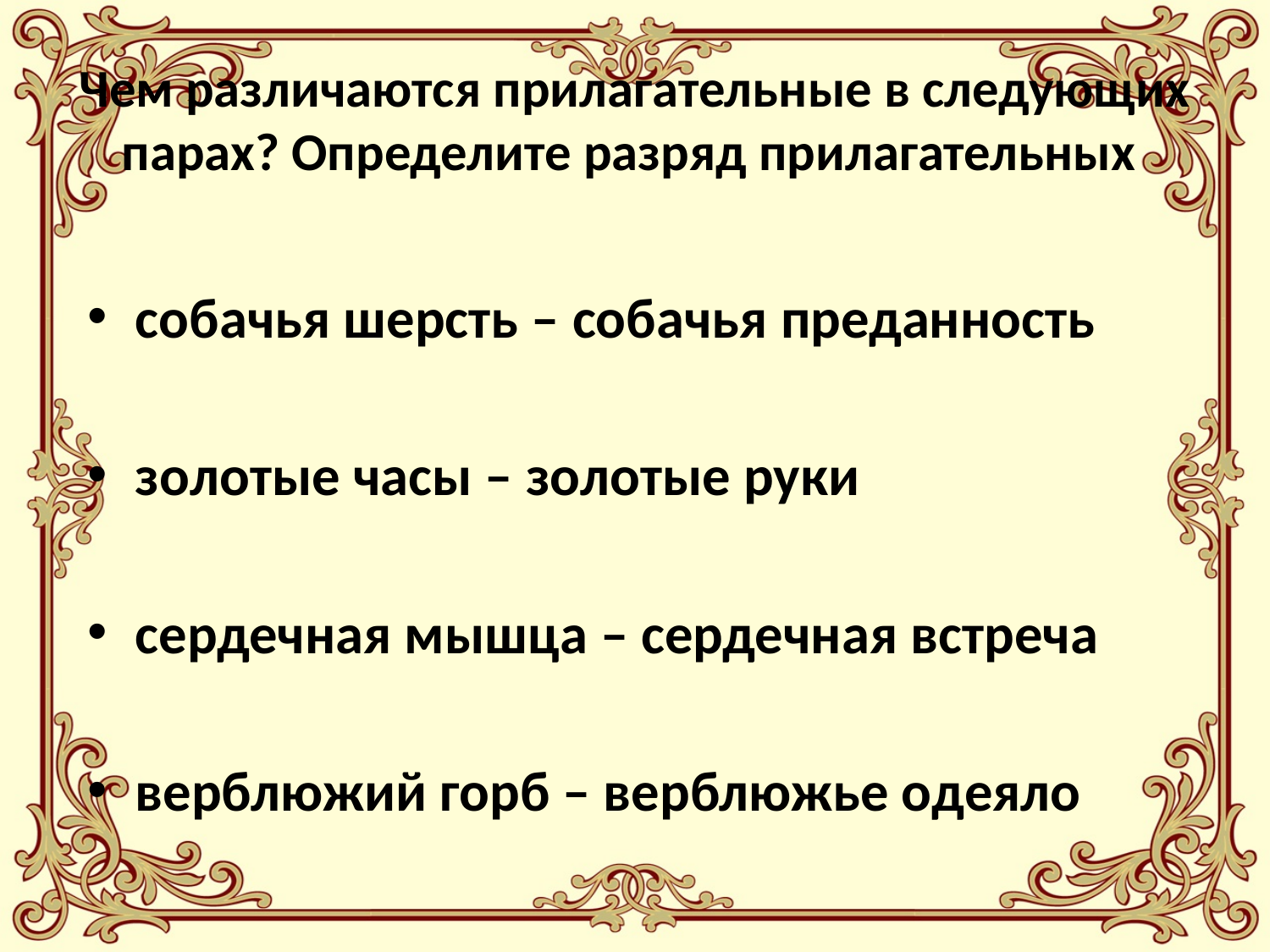

# Чем различаются прилагательные в следующих парах? Определите разряд прилагательных

собачья шерсть – собачья преданность

золотые часы – золотые руки

сердечная мышца – сердечная встреча

верблюжий горб – верблюжье одеяло